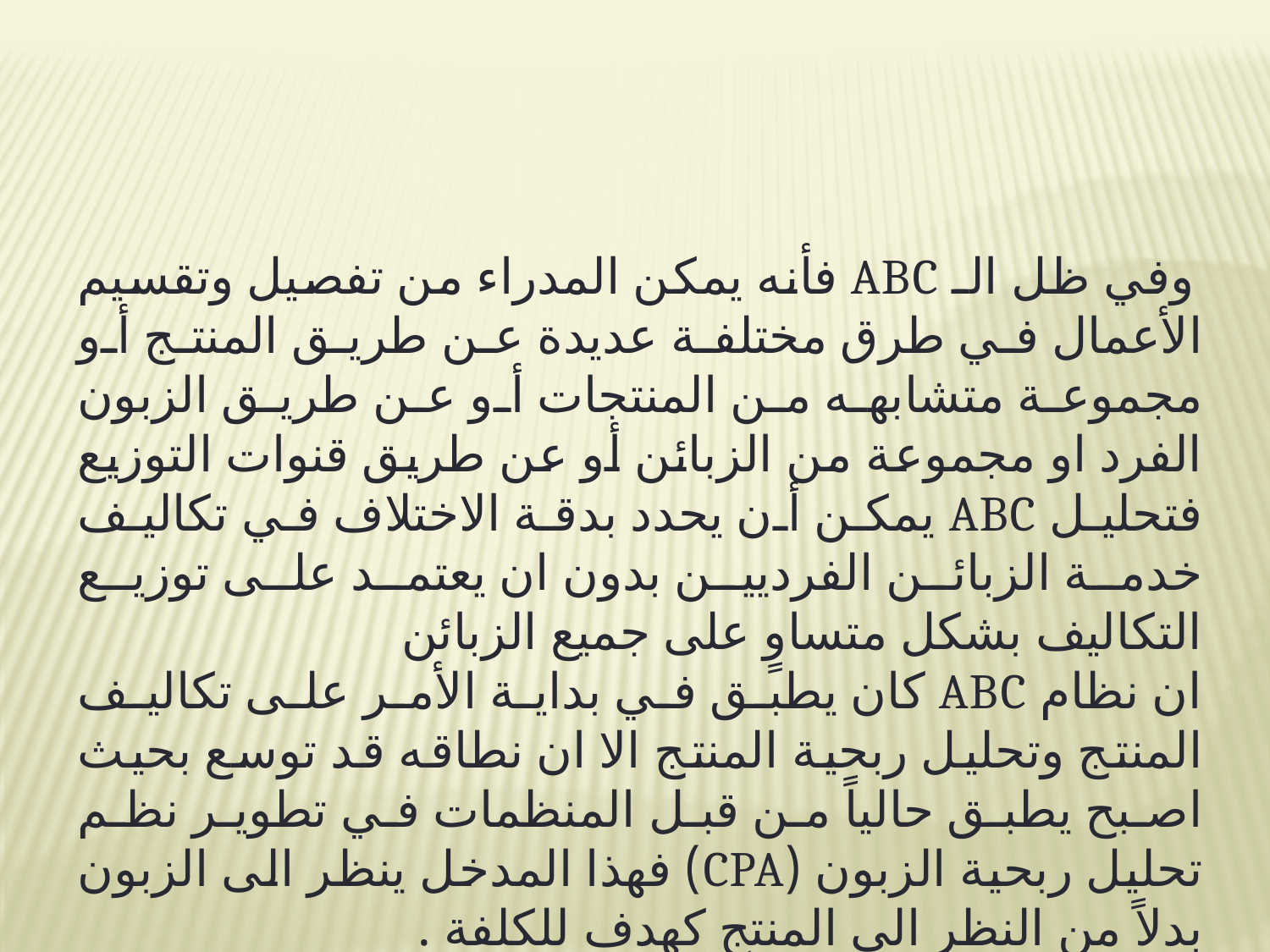

وفي ظل الـ ABC فأنه يمكن المدراء من تفصيل وتقسيم الأعمال في طرق مختلفة عديدة عن طريق المنتج أو مجموعة متشابهه من المنتجات أو عن طريق الزبون الفرد او مجموعة من الزبائن أو عن طريق قنوات التوزيع فتحليل ABC يمكن أن يحدد بدقة الاختلاف في تكاليف خدمة الزبائن الفرديين بدون ان يعتمد على توزيع التكاليف بشكل متساوٍ على جميع الزبائن
ان نظام ABC كان يطبق في بداية الأمر على تكاليف المنتج وتحليل ربحية المنتج الا ان نطاقه قد توسع بحيث اصبح يطبق حالياً من قبل المنظمات في تطوير نظم تحليل ربحية الزبون (CPA) فهذا المدخل ينظر الى الزبون بدلاً من النظر الى المنتج كهدف للكلفة .